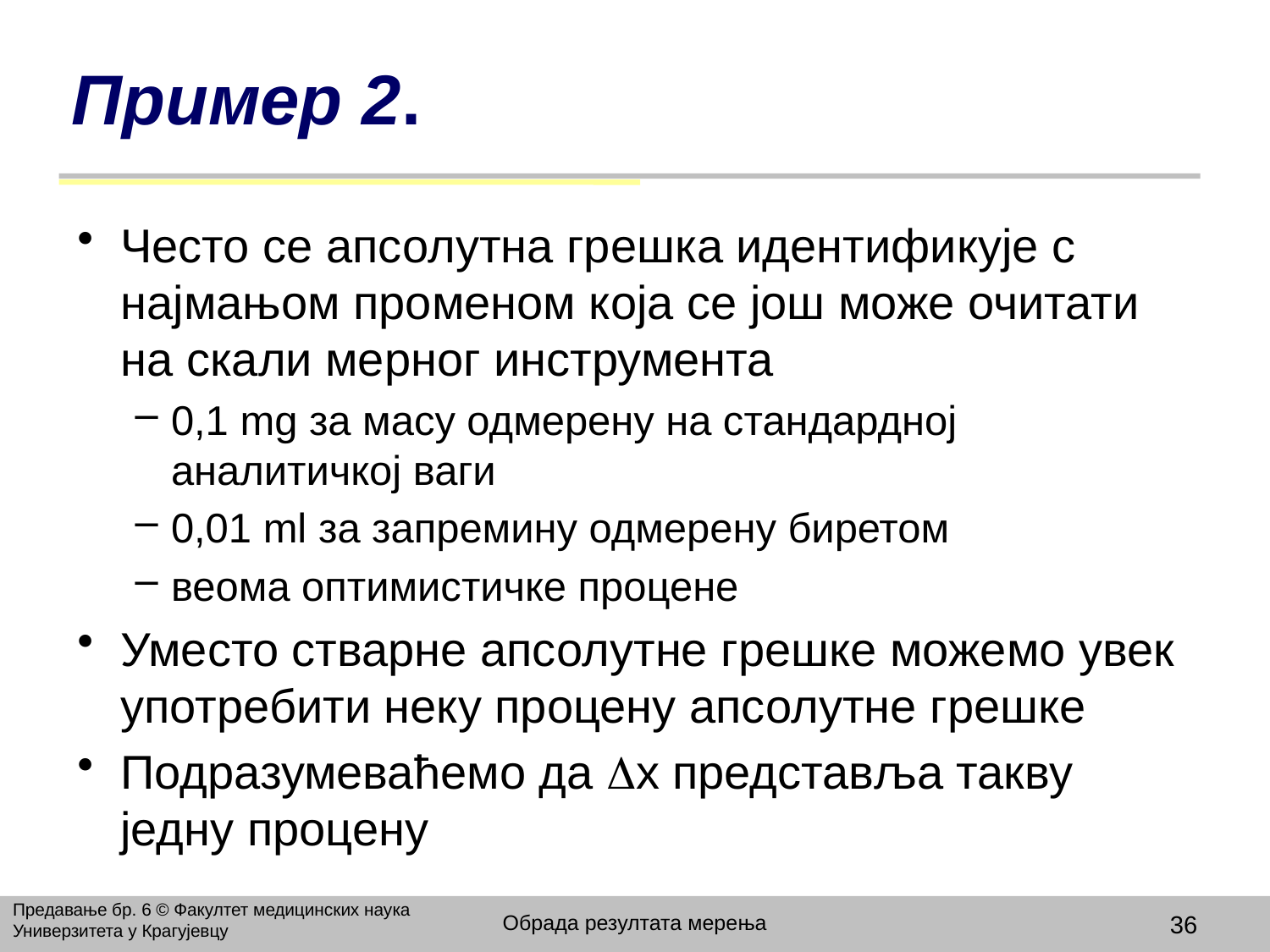

# Пример 2.
Често се апсолутна грешка идентификује с најмањом променом која се још може очитати на скали мерног инструмента
0,1 mg за масу одмерену на стандардној аналитичкој ваги
0,01 ml за запремину одмерену биретом
веома оптимистичке процене
Уместо стварне апсолутне грешке можемо увек употребити неку процену апсолутне грешке
Подразумеваћемо да Δx представља такву једну процену

Предавање бр. 6 © Факултет медицинских наука Универзитета у Крагујевцу
Обрада резултата мерења
36